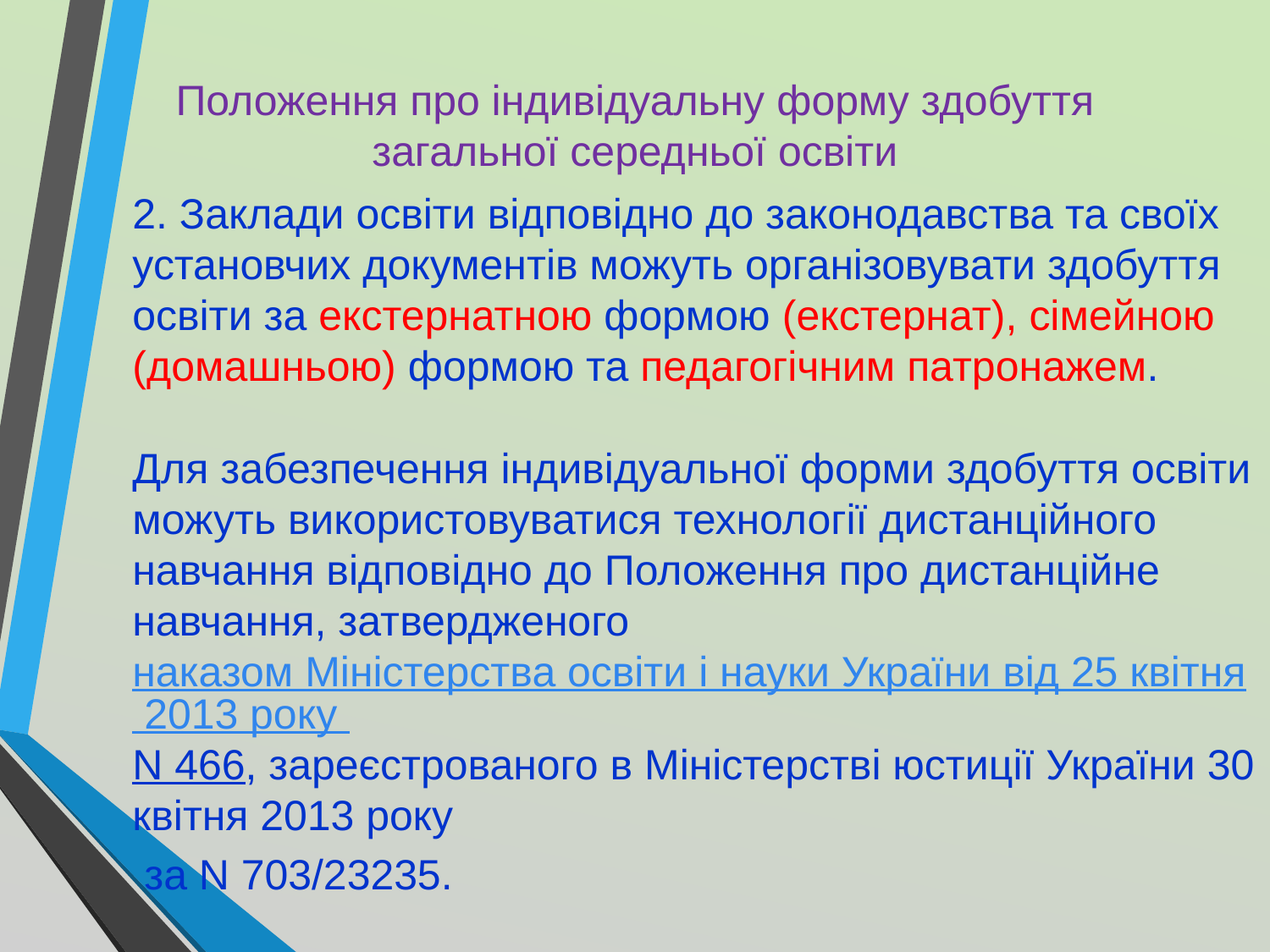

# Положення про індивідуальну форму здобуття загальної середньої освіти
2. Заклади освіти відповідно до законодавства та своїх установчих документів можуть організовувати здобуття освіти за екстернатною формою (екстернат), сімейною (домашньою) формою та педагогічним патронажем.

Для забезпечення індивідуальної форми здобуття освіти можуть використовуватися технології дистанційного навчання відповідно до Положення про дистанційне навчання, затвердженого наказом Міністерства освіти і науки України від 25 квітня 2013 року N 466, зареєстрованого в Міністерстві юстиції України 30 квітня 2013 року
 за N 703/23235.